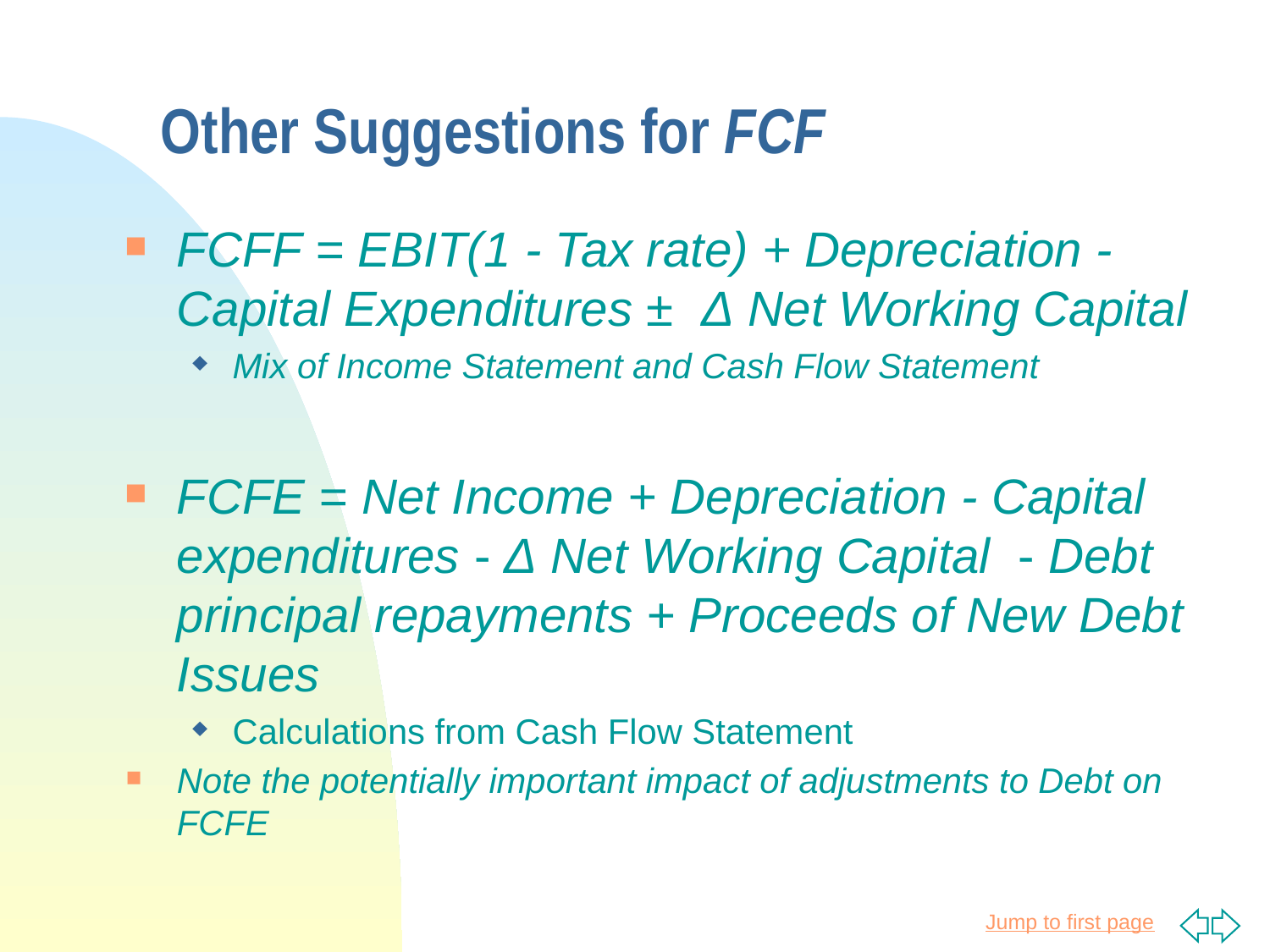

# Other Suggestions for FCF
FCFF = EBIT(1 - Tax rate) + Depreciation - Capital Expenditures ±  Δ Net Working Capital
Mix of Income Statement and Cash Flow Statement

FCFE = Net Income + Depreciation - Capital expenditures - Δ Net Working Capital  - Debt principal repayments + Proceeds of New Debt Issues
Calculations from Cash Flow Statement
Note the potentially important impact of adjustments to Debt on FCFE